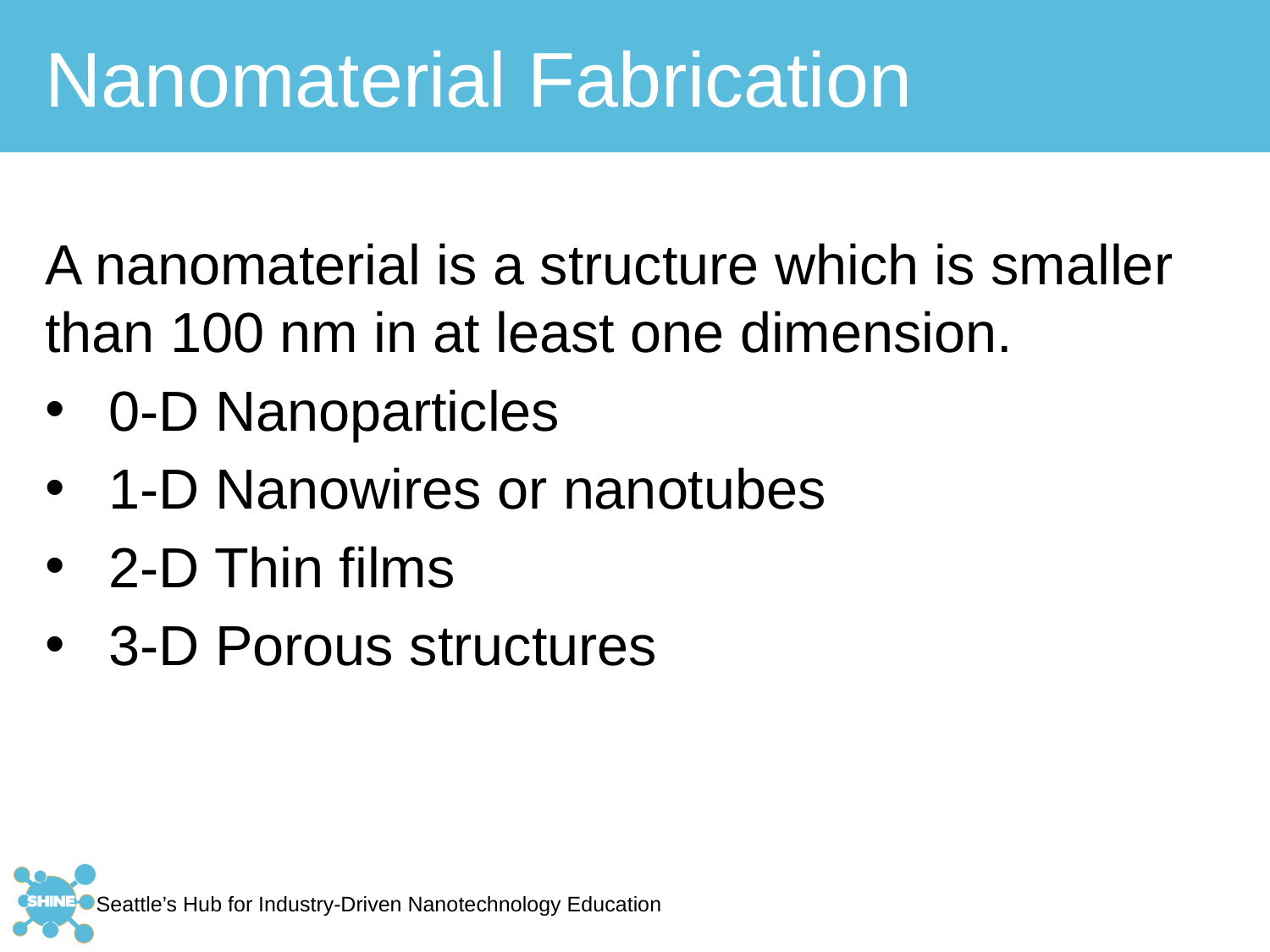

# Nanomaterial Fabrication
A nanomaterial is a structure which is smaller than 100 nm in at least one dimension.
0-D Nanoparticles
1-D Nanowires or nanotubes
2-D Thin films
3-D Porous structures